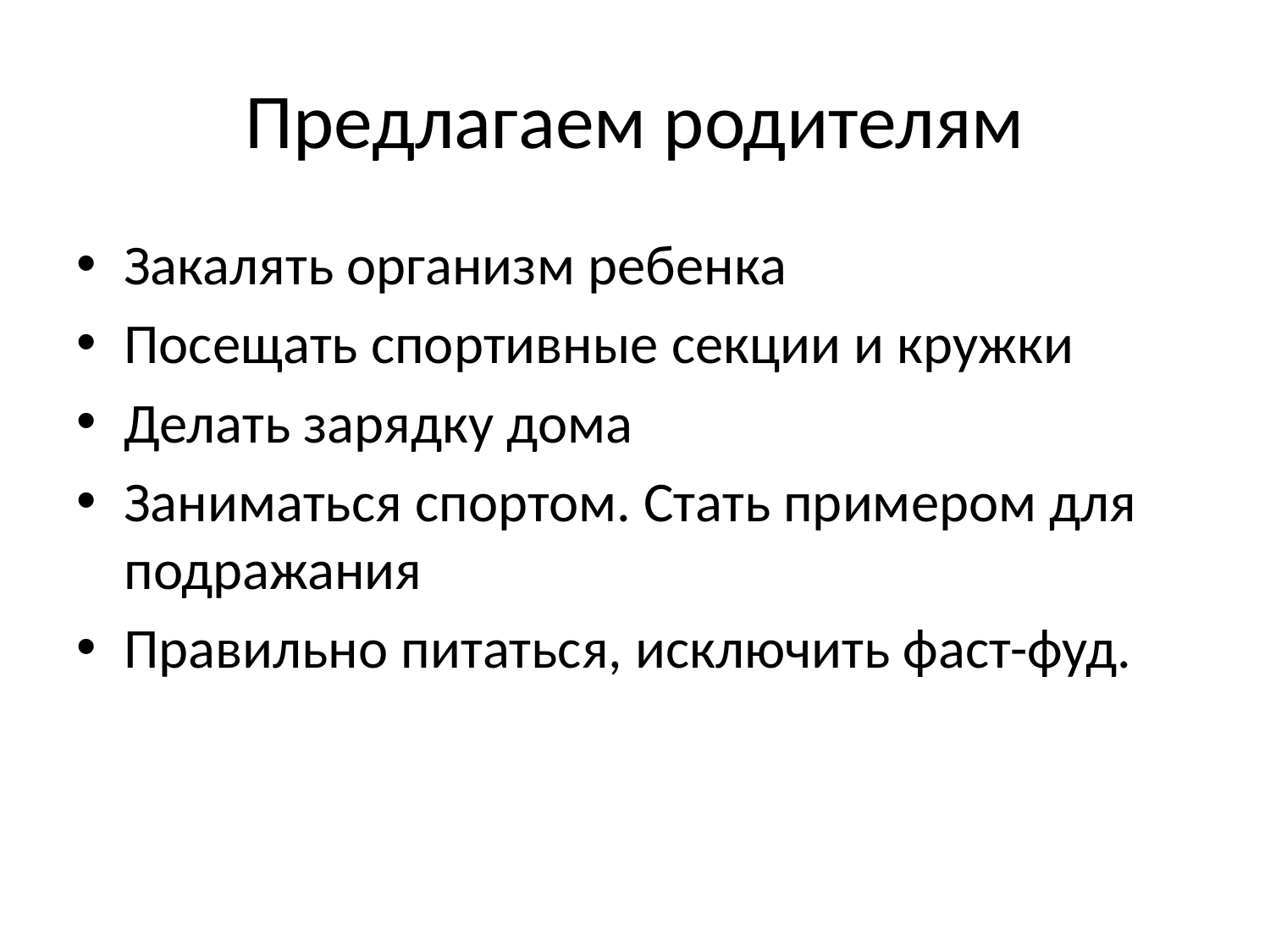

# Предлагаем родителям
Закалять организм ребенка
Посещать спортивные секции и кружки
Делать зарядку дома
Заниматься спортом. Стать примером для подражания
Правильно питаться, исключить фаст-фуд.